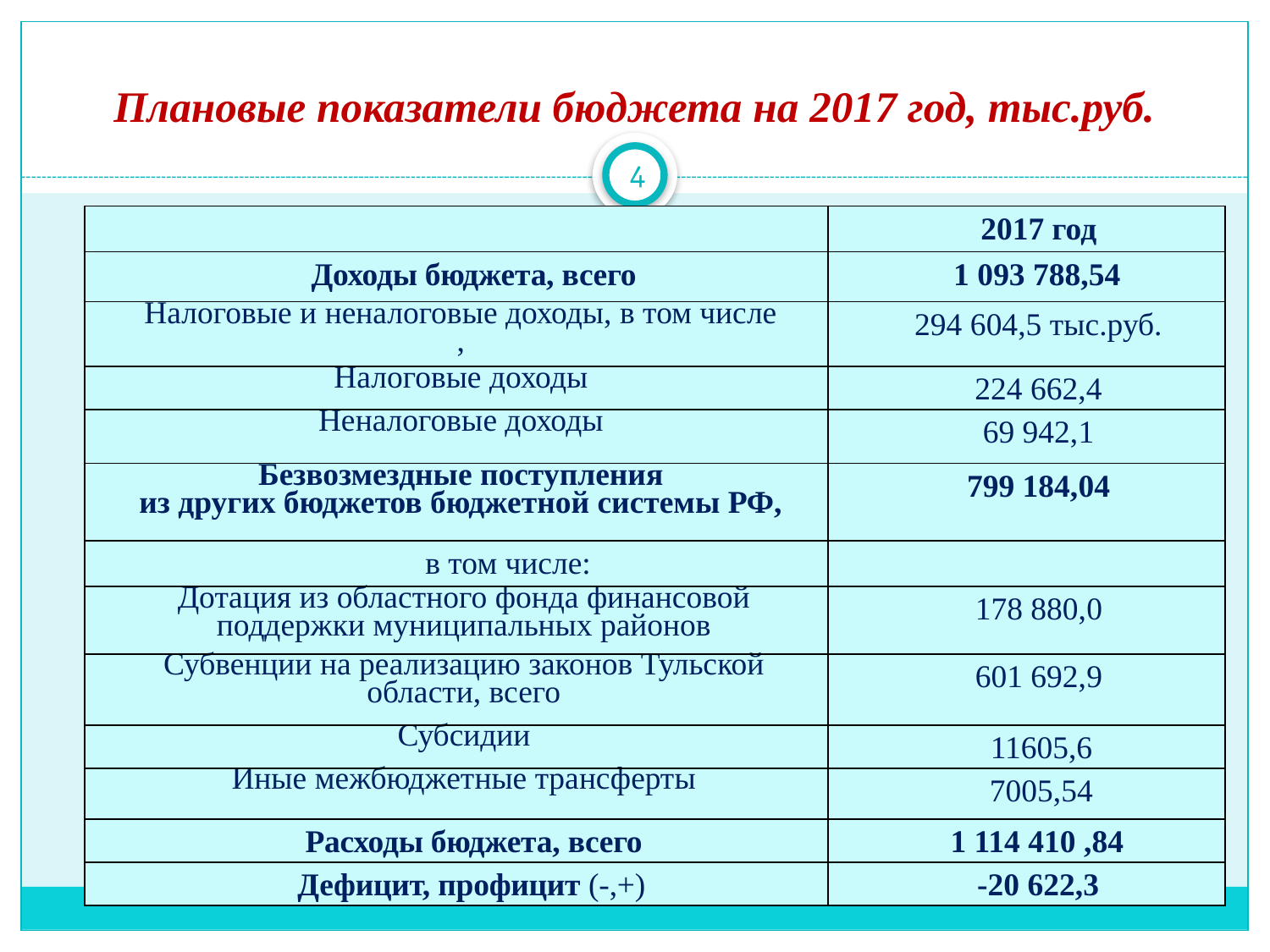

# Плановые показатели бюджета на 2017 год, тыс.руб.
4
|  | 2017 год |
| --- | --- |
| Доходы бюджета, всего | 1 093 788,54 |
| Налоговые и неналоговые доходы, в том числе , | 294 604,5 тыс.руб. |
| Налоговые доходы | 224 662,4 |
| Неналоговые доходы | 69 942,1 |
| Безвозмездные поступления из других бюджетов бюджетной системы РФ, | 799 184,04 |
| в том числе: |  |
| Дотация из областного фонда финансовой поддержки муниципальных районов | 178 880,0 |
| Субвенции на реализацию законов Тульской области, всего | 601 692,9 |
| Субсидии | 11605,6 |
| Иные межбюджетные трансферты | 7005,54 |
| Расходы бюджета, всего | 1 114 410 ,84 |
| Дефицит, профицит (-,+) | -20 622,3 |